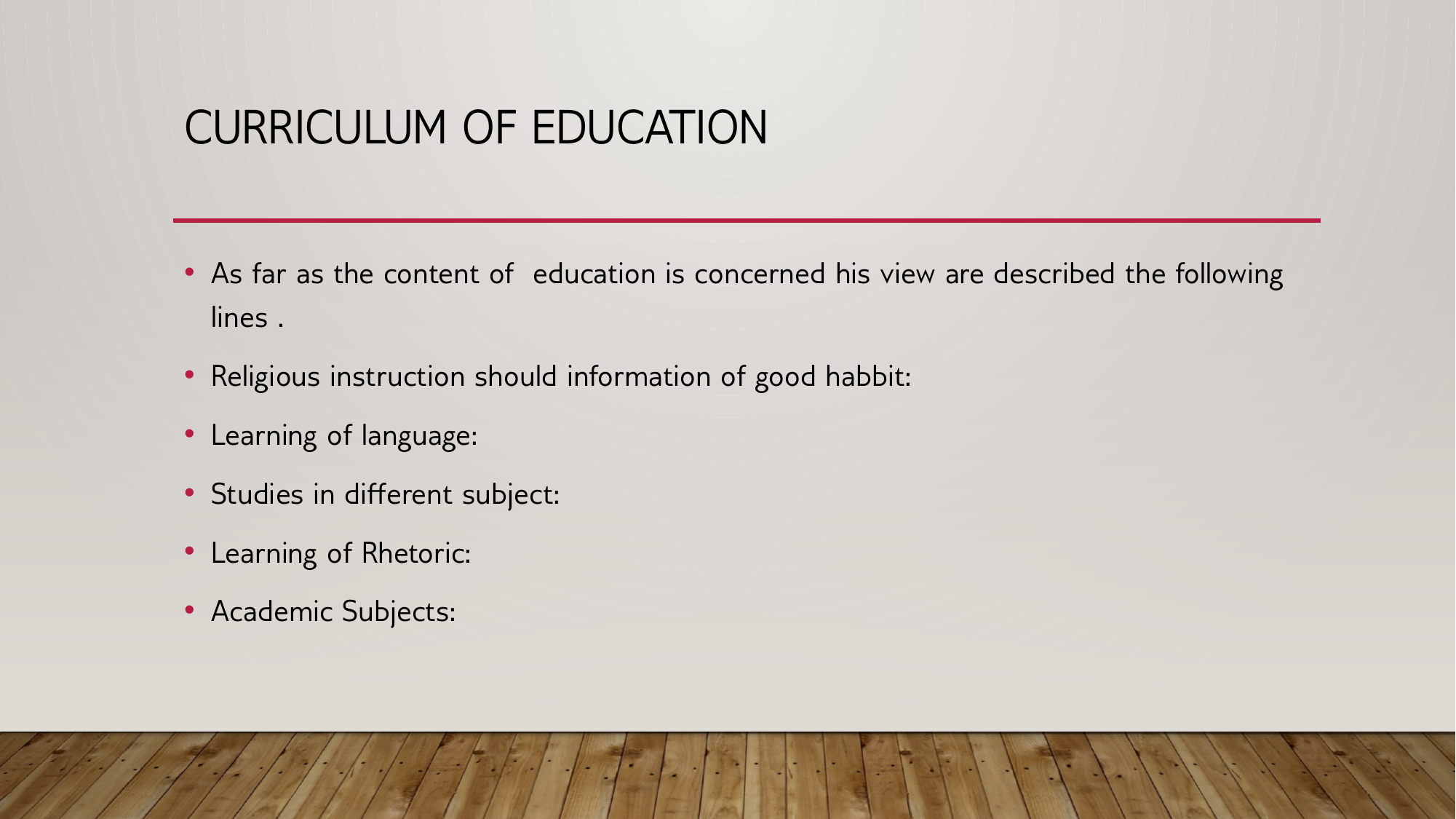

# Curriculum of Education
As far as the content of  education is concerned his view are described the following lines .
Religious instruction should information of good habbit:
Learning of language:
Studies in different subject:
Learning of Rhetoric:
Academic Subjects: